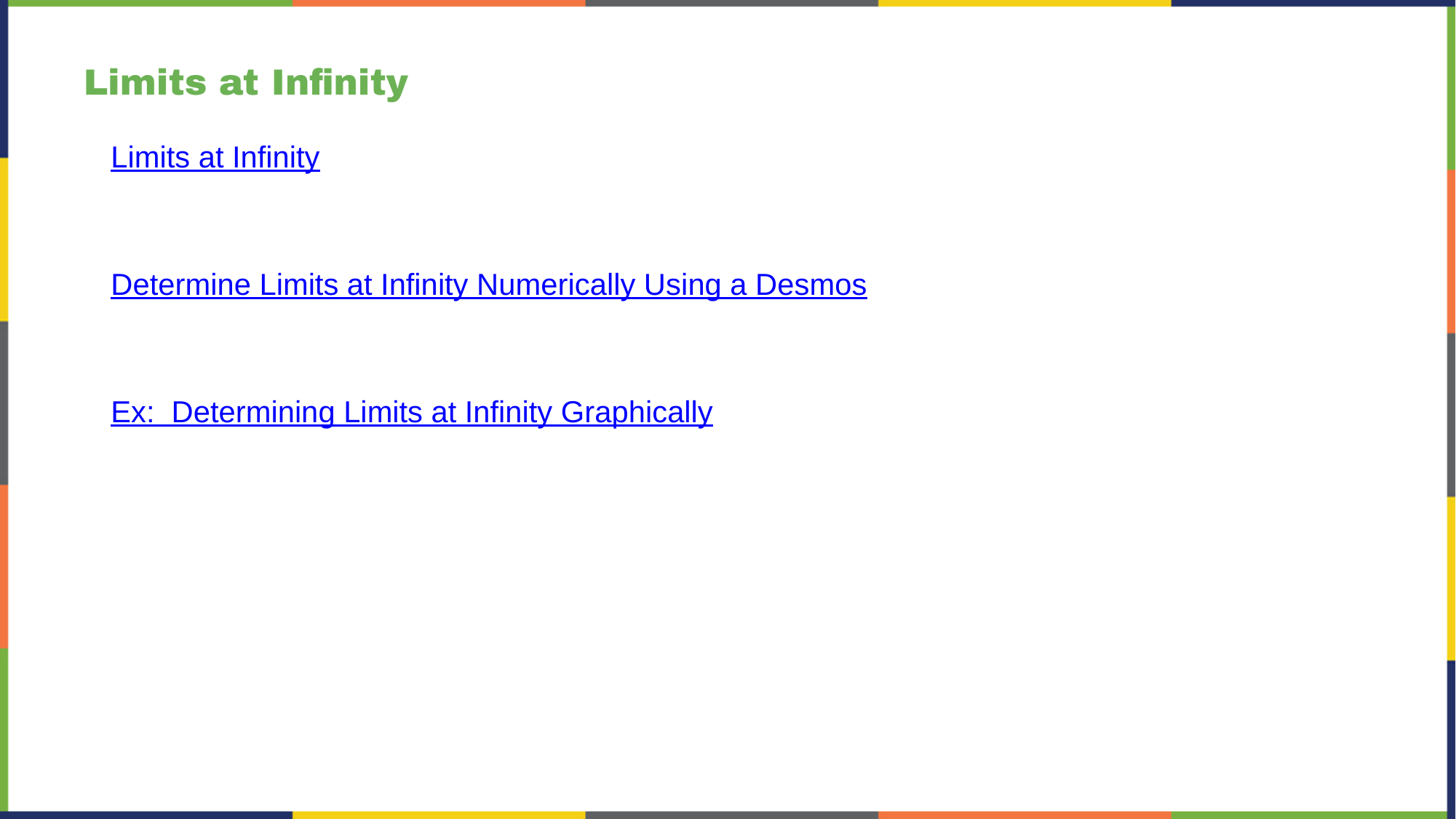

# Limits at Infinity
Limits at Infinity

Determine Limits at Infinity Numerically Using a Desmos

Ex:  Determining Limits at Infinity Graphically